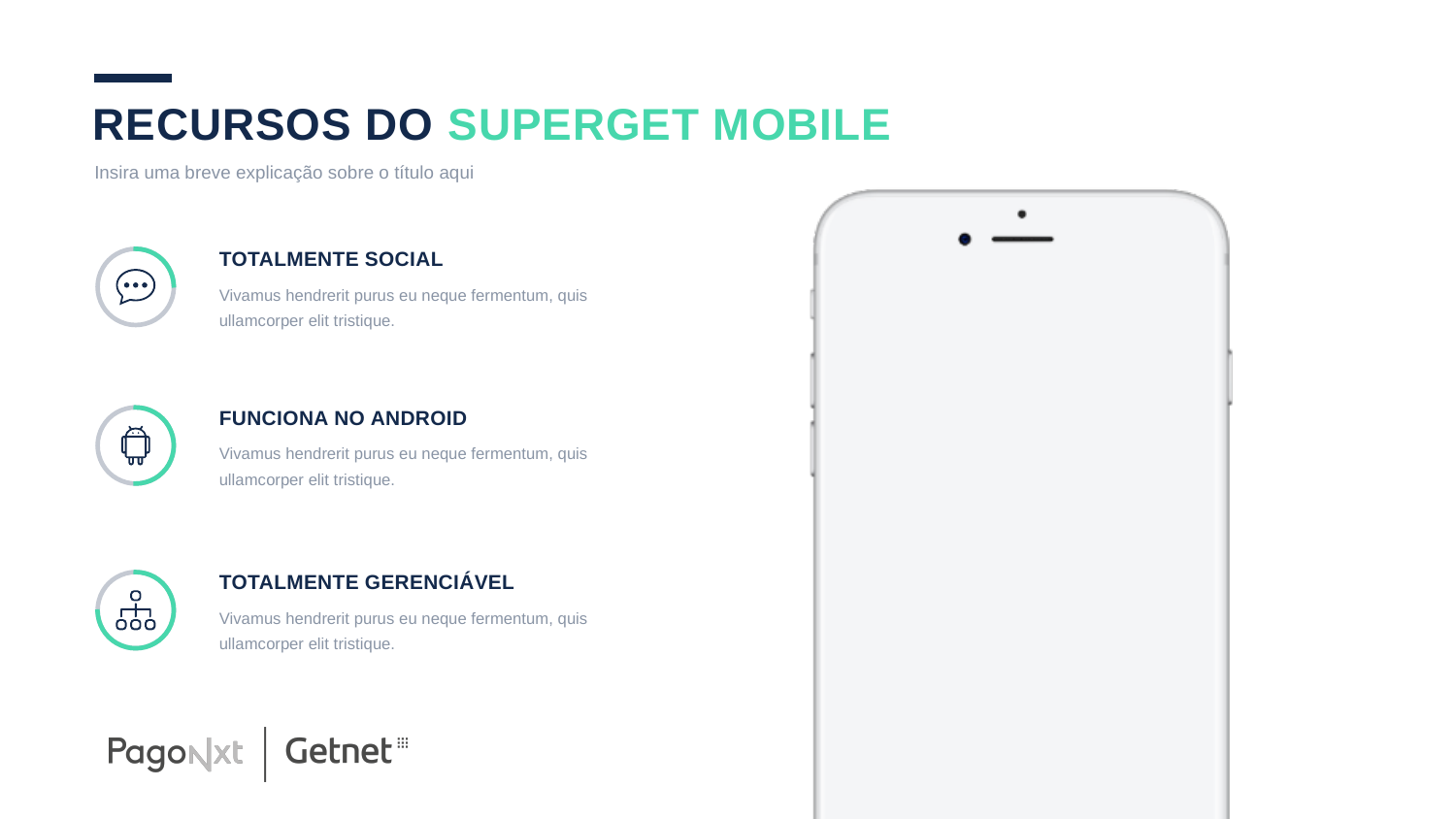

Recursos do superget mobile
Insira uma breve explicação sobre o título aqui
Totalmente social

Vivamus hendrerit purus eu neque fermentum, quis ullamcorper elit tristique.
Funciona no Android

Vivamus hendrerit purus eu neque fermentum, quis ullamcorper elit tristique.
Totalmente gerenciável

Vivamus hendrerit purus eu neque fermentum, quis ullamcorper elit tristique.